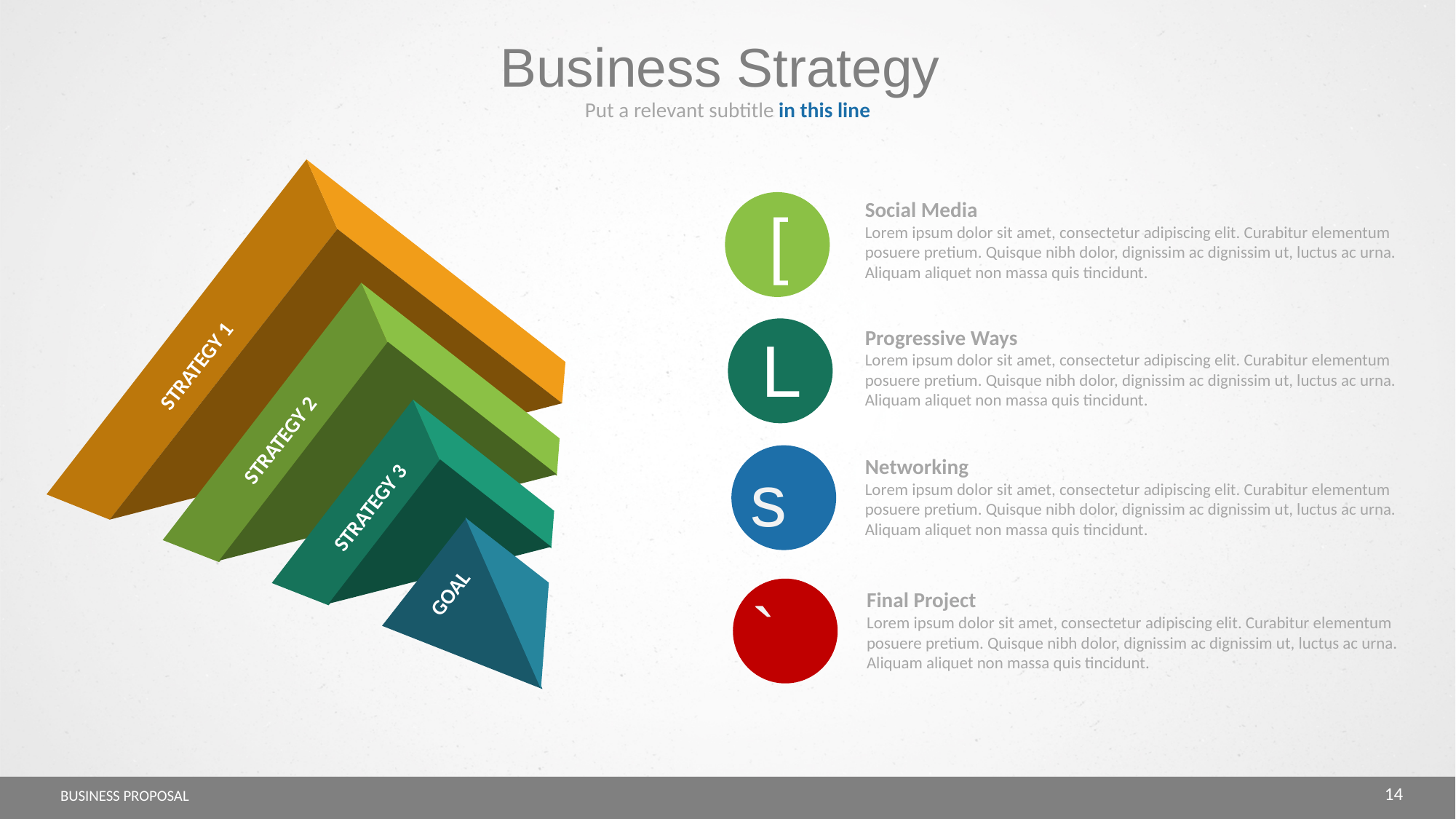

Business Strategy
Put a relevant subtitle in this line

STRATEGY 1
STRATEGY 2
STRATEGY 3
GOAL
[

Social Media
Lorem ipsum dolor sit amet, consectetur adipiscing elit. Curabitur elementum posuere pretium. Quisque nibh dolor, dignissim ac dignissim ut, luctus ac urna. Aliquam aliquet non massa quis tincidunt.
L

Progressive Ways
Lorem ipsum dolor sit amet, consectetur adipiscing elit. Curabitur elementum posuere pretium. Quisque nibh dolor, dignissim ac dignissim ut, luctus ac urna. Aliquam aliquet non massa quis tincidunt.

s
Networking
Lorem ipsum dolor sit amet, consectetur adipiscing elit. Curabitur elementum posuere pretium. Quisque nibh dolor, dignissim ac dignissim ut, luctus ac urna. Aliquam aliquet non massa quis tincidunt.

`
Final Project
Lorem ipsum dolor sit amet, consectetur adipiscing elit. Curabitur elementum posuere pretium. Quisque nibh dolor, dignissim ac dignissim ut, luctus ac urna. Aliquam aliquet non massa quis tincidunt.

14
BUSINESS PROPOSAL